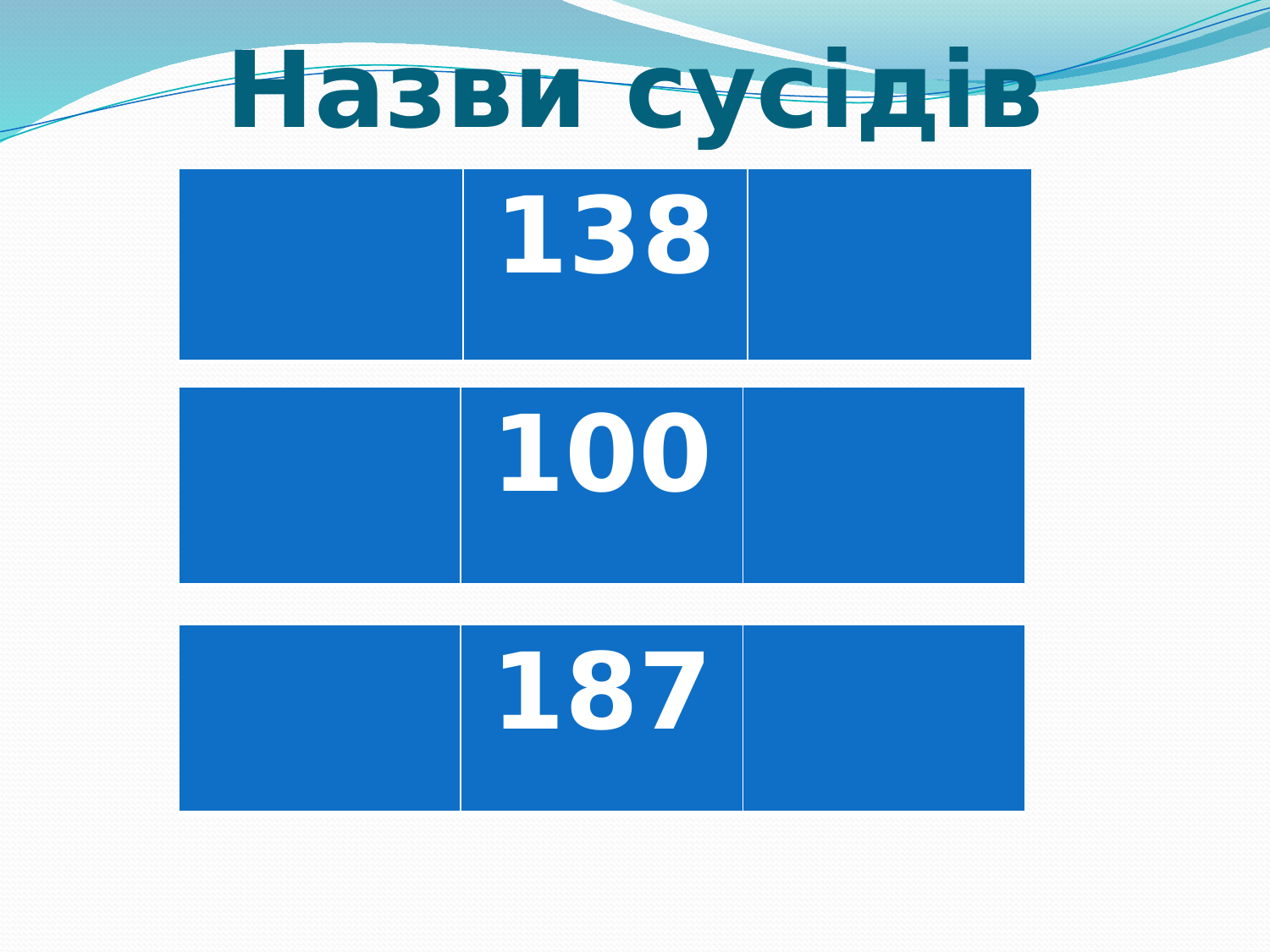

# Назви сусідів
|  | 138 |  |
| --- | --- | --- |
|  | 100 |  |
| --- | --- | --- |
|  | 187 |  |
| --- | --- | --- |